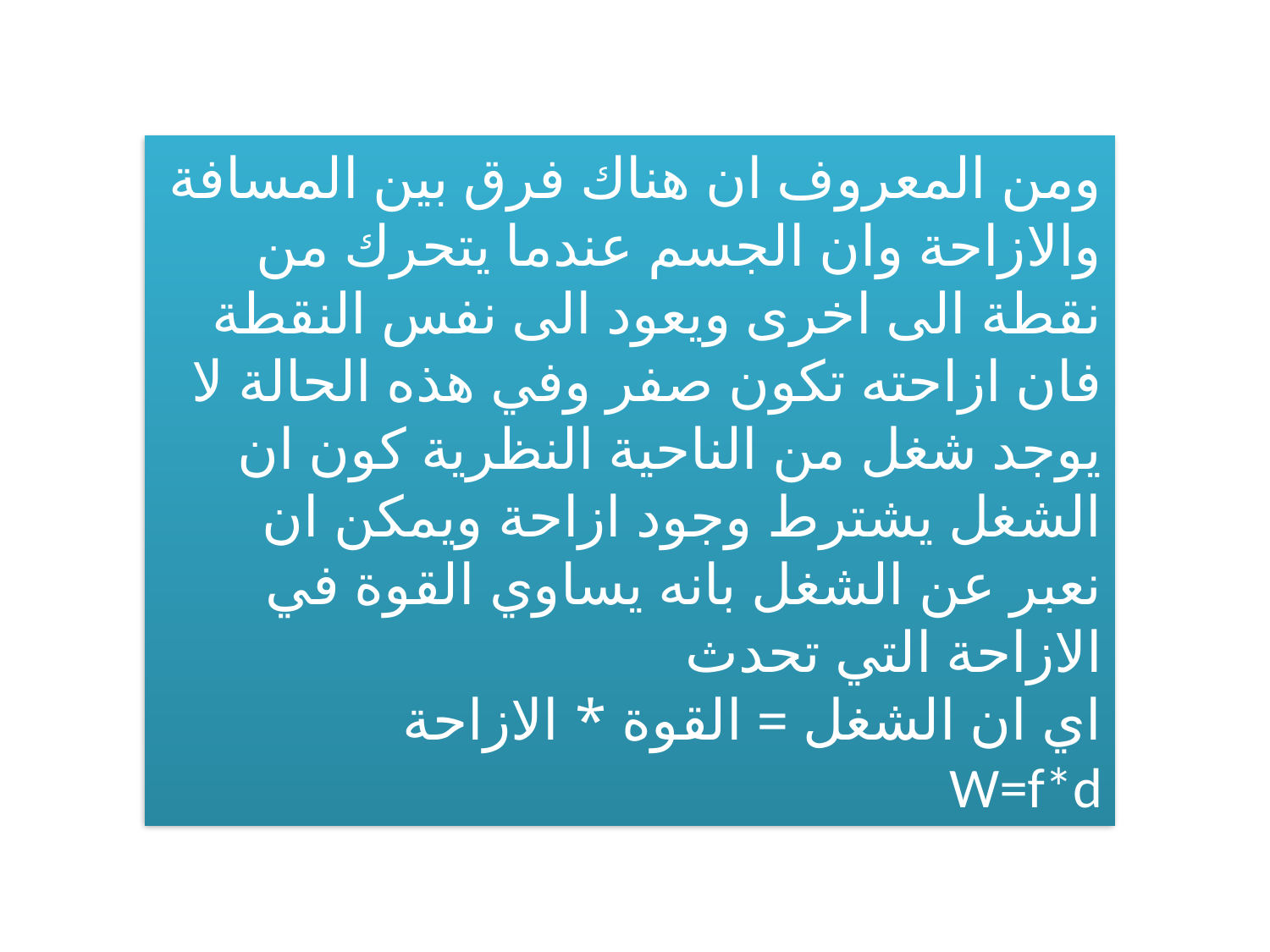

ومن المعروف ان هناك فرق بين المسافة والازاحة وان الجسم عندما يتحرك من نقطة الى اخرى ويعود الى نفس النقطة فان ازاحته تكون صفر وفي هذه الحالة لا يوجد شغل من الناحية النظرية كون ان الشغل يشترط وجود ازاحة ويمكن ان نعبر عن الشغل بانه يساوي القوة في الازاحة التي تحدث
اي ان الشغل = القوة * الازاحة
W=f*d